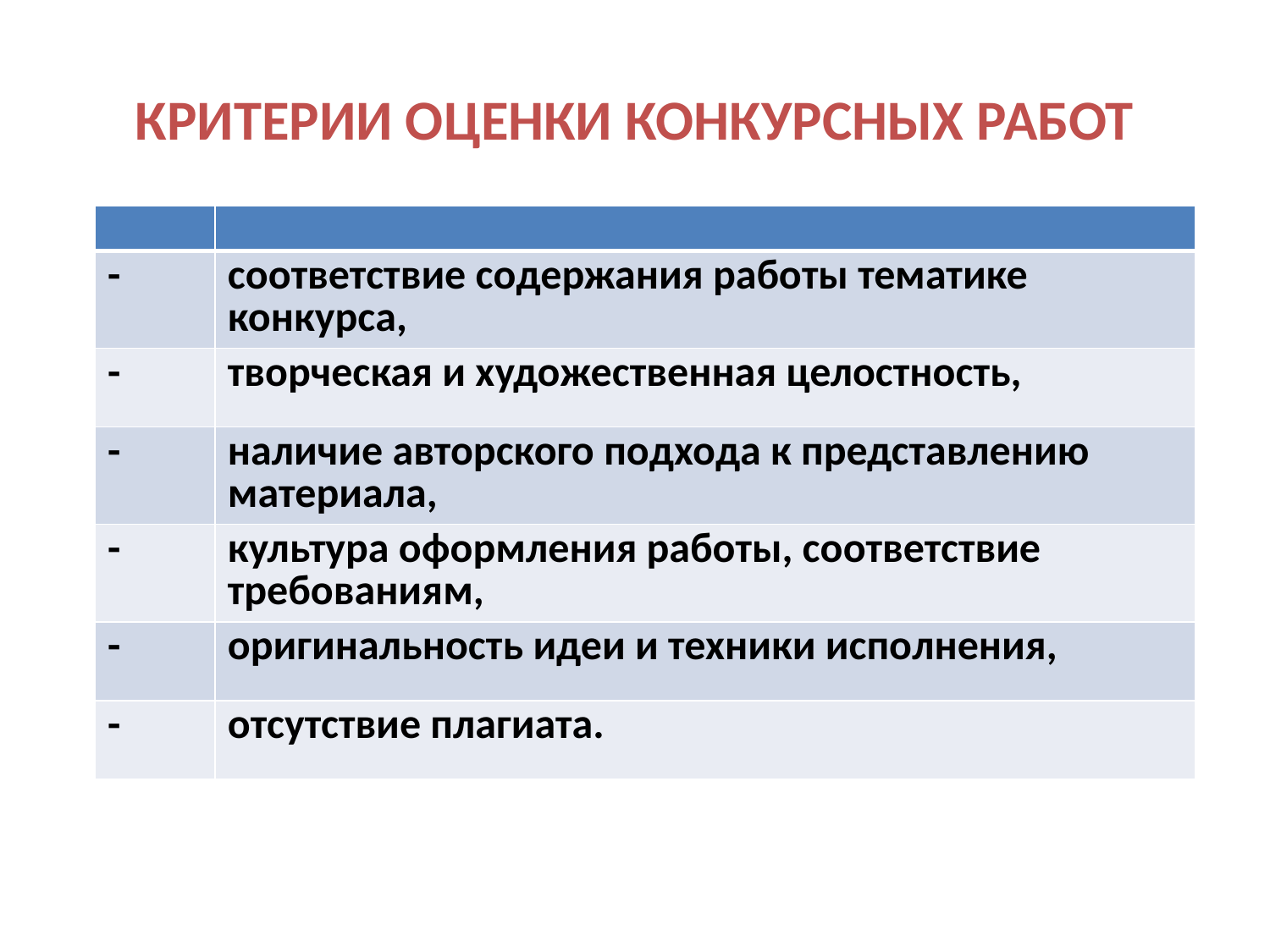

# КРИТЕРИИ ОЦЕНКИ КОНКУРСНЫХ РАБОТ
|  |  |
| --- | --- |
| - | соответствие содержания работы тематике конкурса, |
| - | творческая и художественная целостность, |
| - | наличие авторского подхода к представлению материала, |
| - | культура оформления работы, соответствие требованиям, |
| - | оригинальность идеи и техники исполнения, |
| - | отсутствие плагиата. |